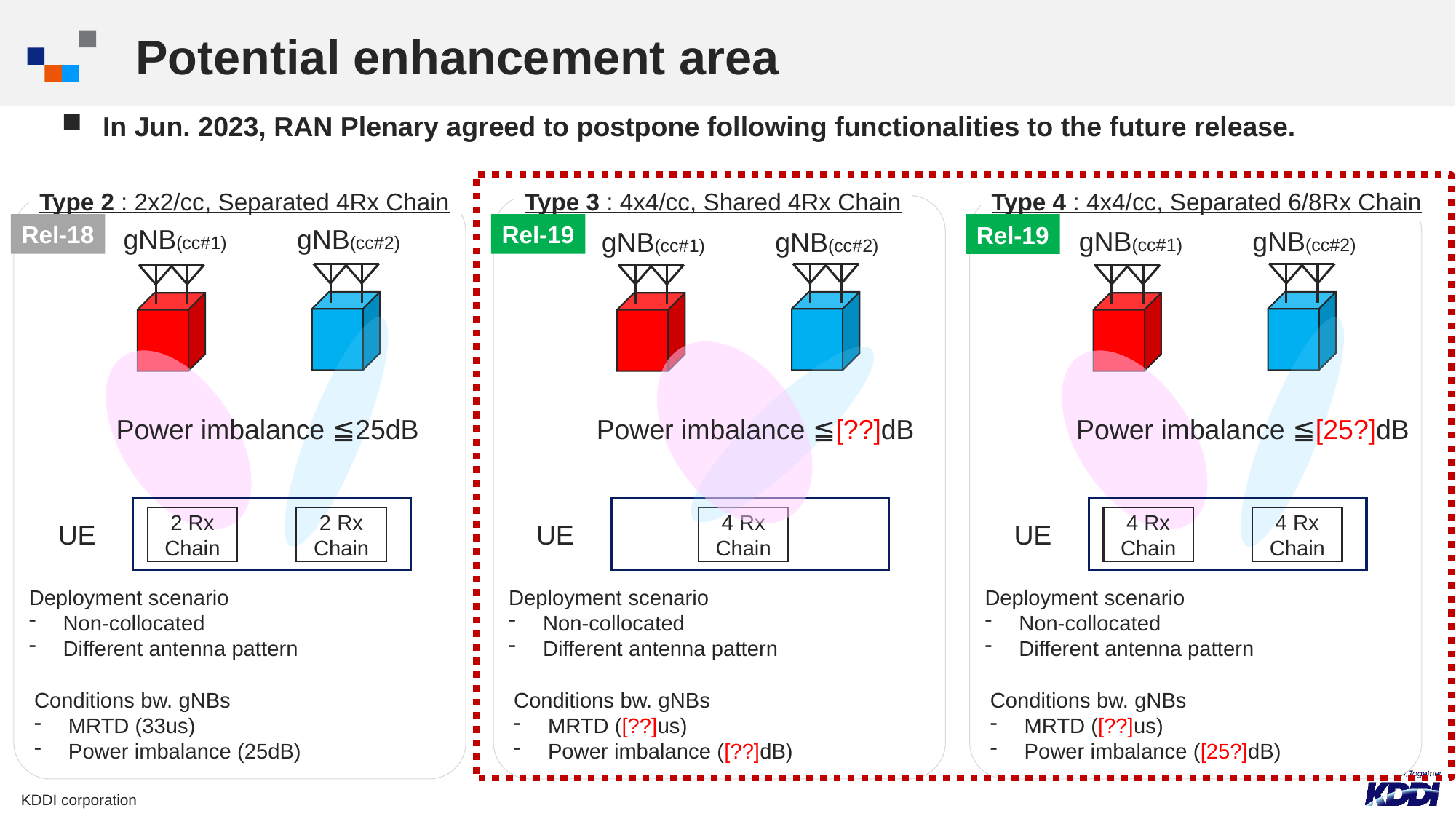

# Potential enhancement area
In Jun. 2023, RAN Plenary agreed to postpone following functionalities to the future release.

Type 2 : 2x2/cc, Separated 4Rx Chain

gNB(cc#1)
gNB(cc#2)

Deployment scenario
Non-collocated
Different antenna pattern
Conditions bw. gNBs
MRTD (33us)
Power imbalance (25dB)
Type 3 : 4x4/cc, Shared 4Rx Chain

Deployment scenario
Non-collocated
Different antenna pattern
Conditions bw. gNBs
MRTD ([??]us)
Power imbalance ([??]dB)
Type 4 : 4x4/cc, Separated 6/8Rx Chain

Deployment scenario
Non-collocated
Different antenna pattern
Conditions bw. gNBs
MRTD ([??]us)
Power imbalance ([25?]dB)
Rel-18
Rel-19
Rel-19
gNB(cc#1)
gNB(cc#2)
gNB(cc#1)
gNB(cc#2)

Power imbalance ≦25dB
Power imbalance ≦[??]dB
Power imbalance ≦[25?]dB

2 Rx Chain
2 Rx Chain
4 Rx Chain
4 Rx Chain
4 Rx Chain
UE
UE
UE